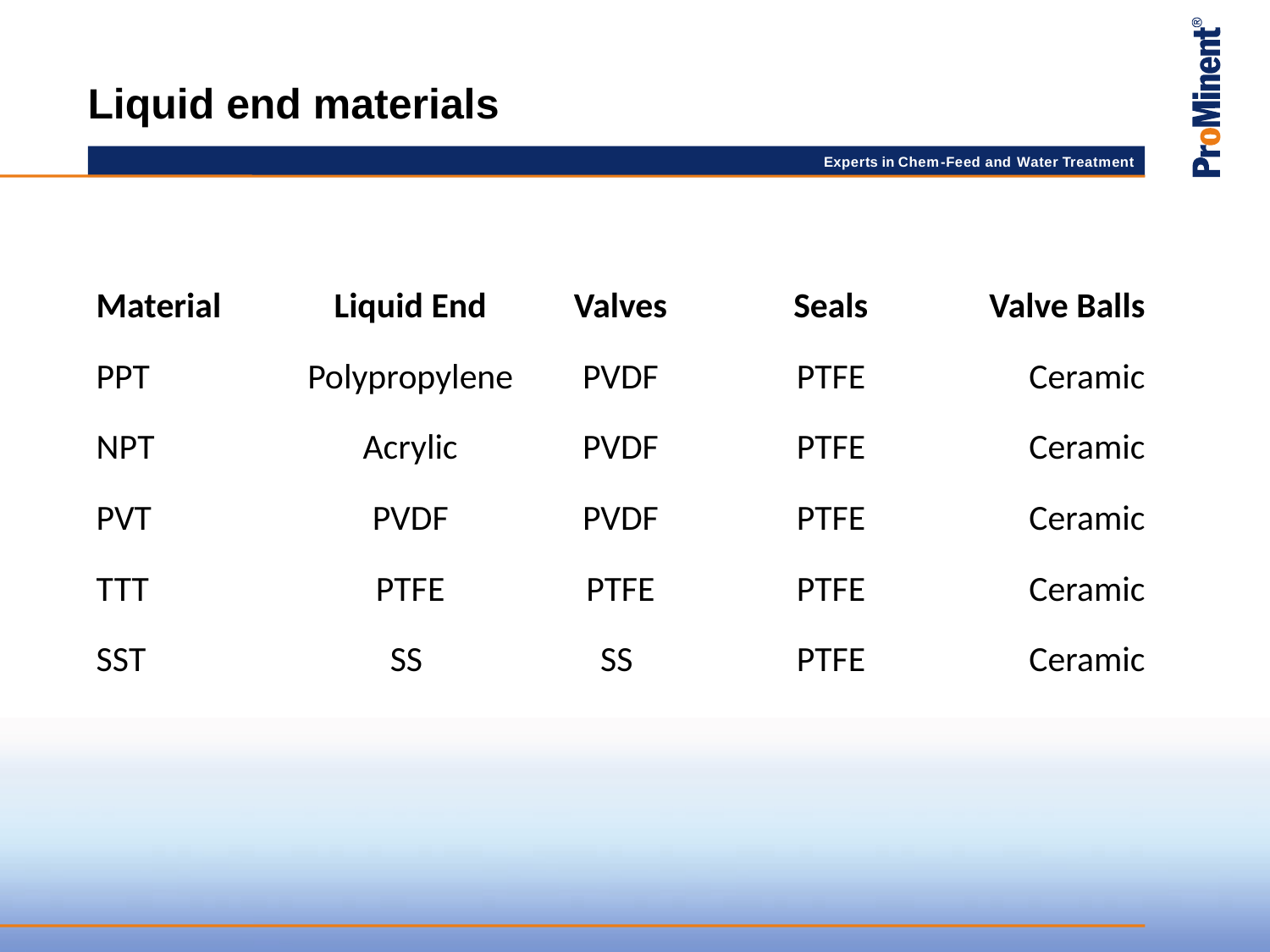

# Liquid end materials
| Material | Liquid End | Valves | Seals | Valve Balls |
| --- | --- | --- | --- | --- |
| PPT | Polypropylene | PVDF | PTFE | Ceramic |
| NPT | Acrylic | PVDF | PTFE | Ceramic |
| PVT | PVDF | PVDF | PTFE | Ceramic |
| TTT | PTFE | PTFE | PTFE | Ceramic |
| SST | SS | SS | PTFE | Ceramic |